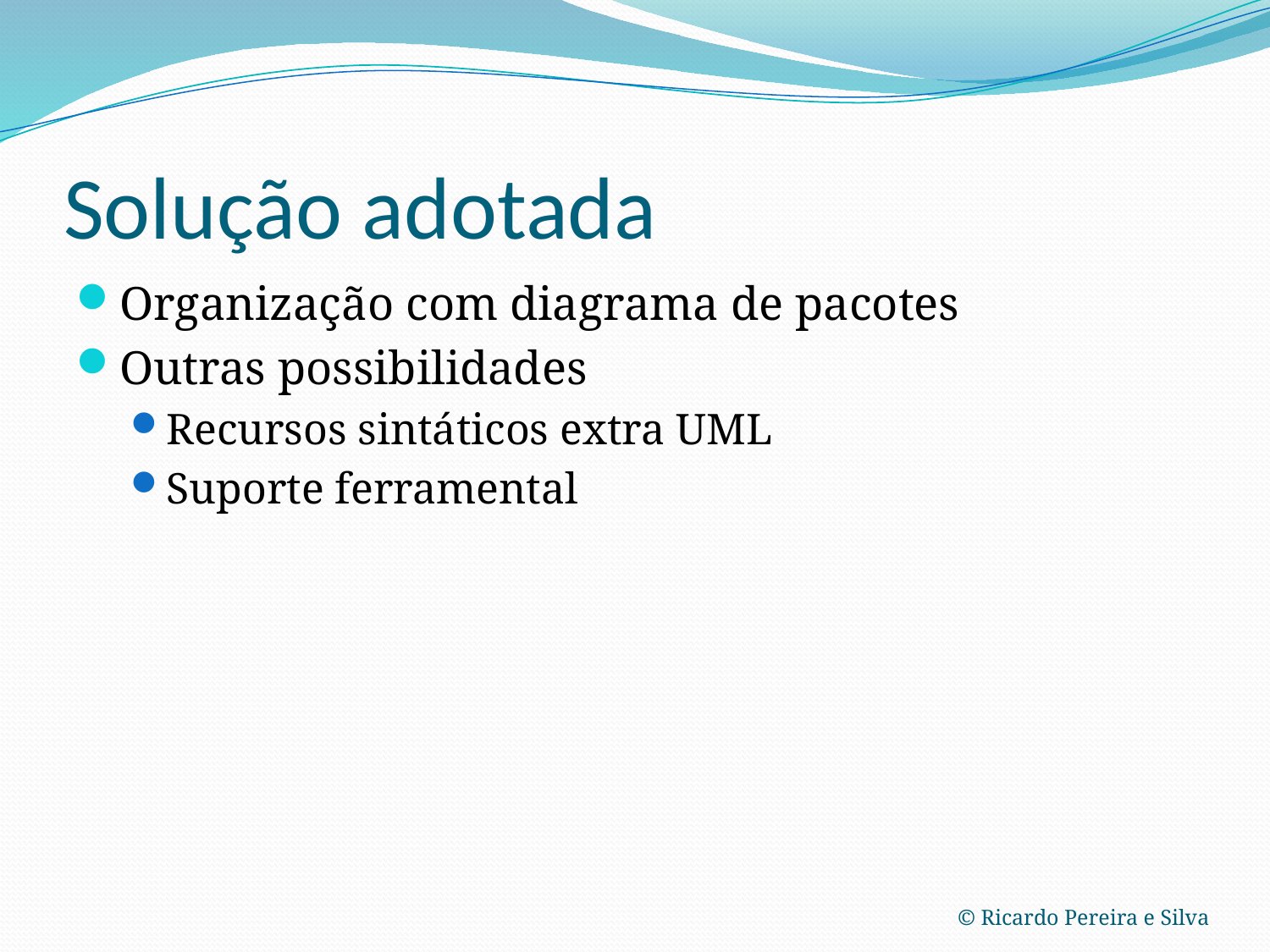

# Solução adotada
Organização com diagrama de pacotes
Outras possibilidades
Recursos sintáticos extra UML
Suporte ferramental
© Ricardo Pereira e Silva